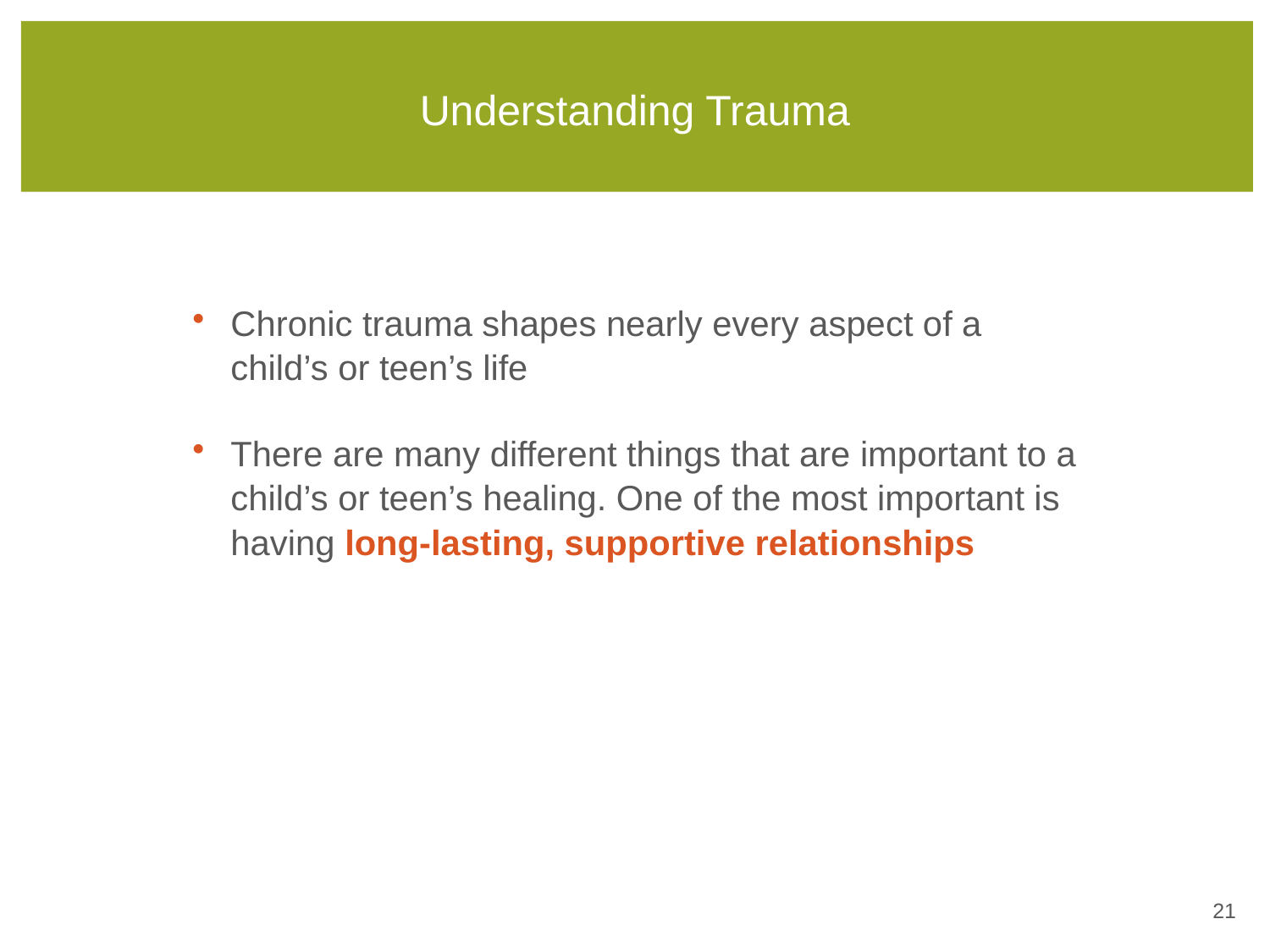

# Understanding Trauma
Chronic trauma shapes nearly every aspect of a child’s or teen’s life
There are many different things that are important to a child’s or teen’s healing. One of the most important is having long-lasting, supportive relationships
21